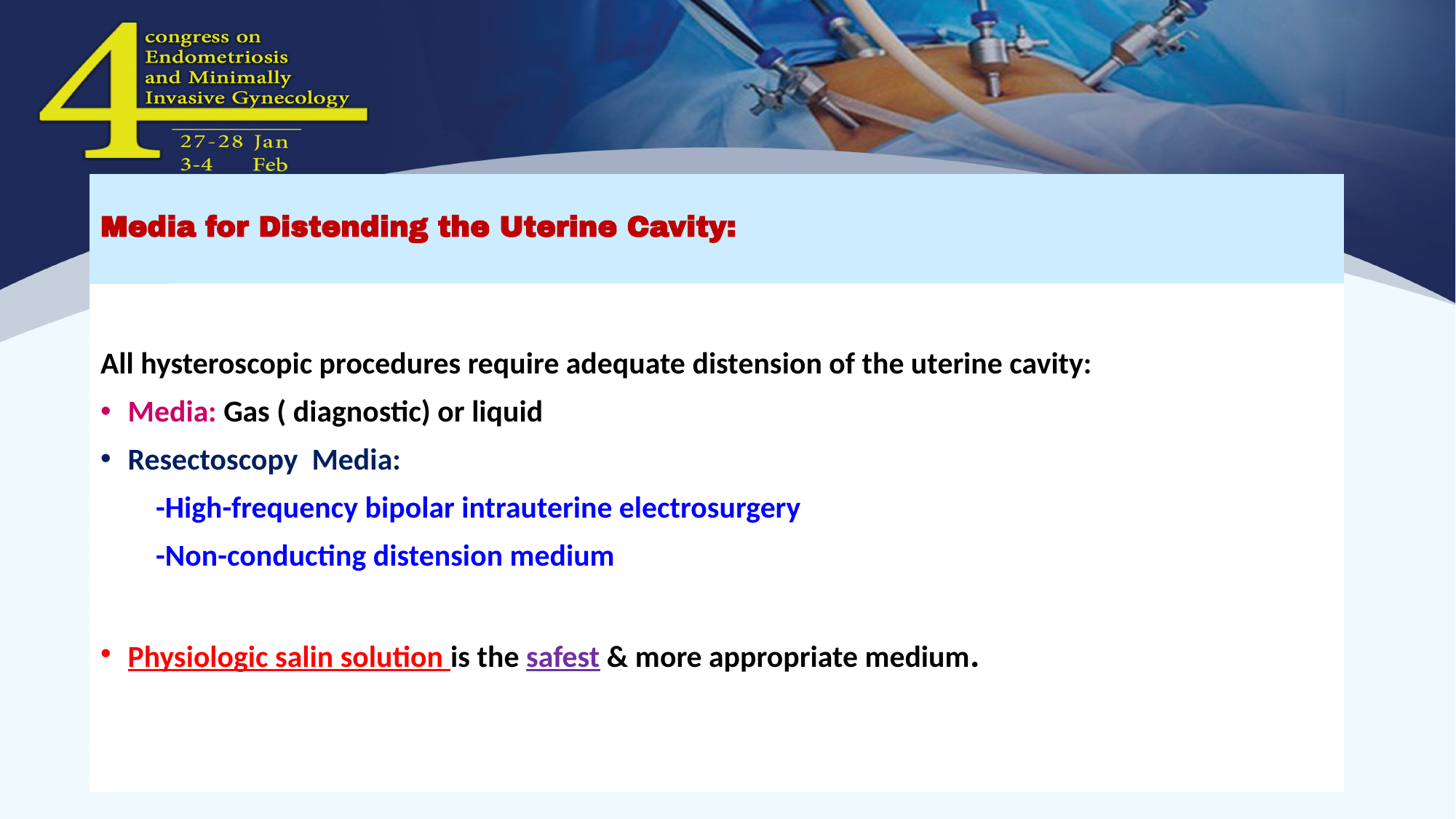

# Media for Distending the Uterine Cavity:

All hysteroscopic procedures require adequate distension of the uterine cavity:
Media: Gas ( diagnostic) or liquid
Resectoscopy  Media:
        -High-frequency bipolar intrauterine electrosurgery
        -Non-conducting distension medium

Physiologic salin solution is the safest & more appropriate medium.